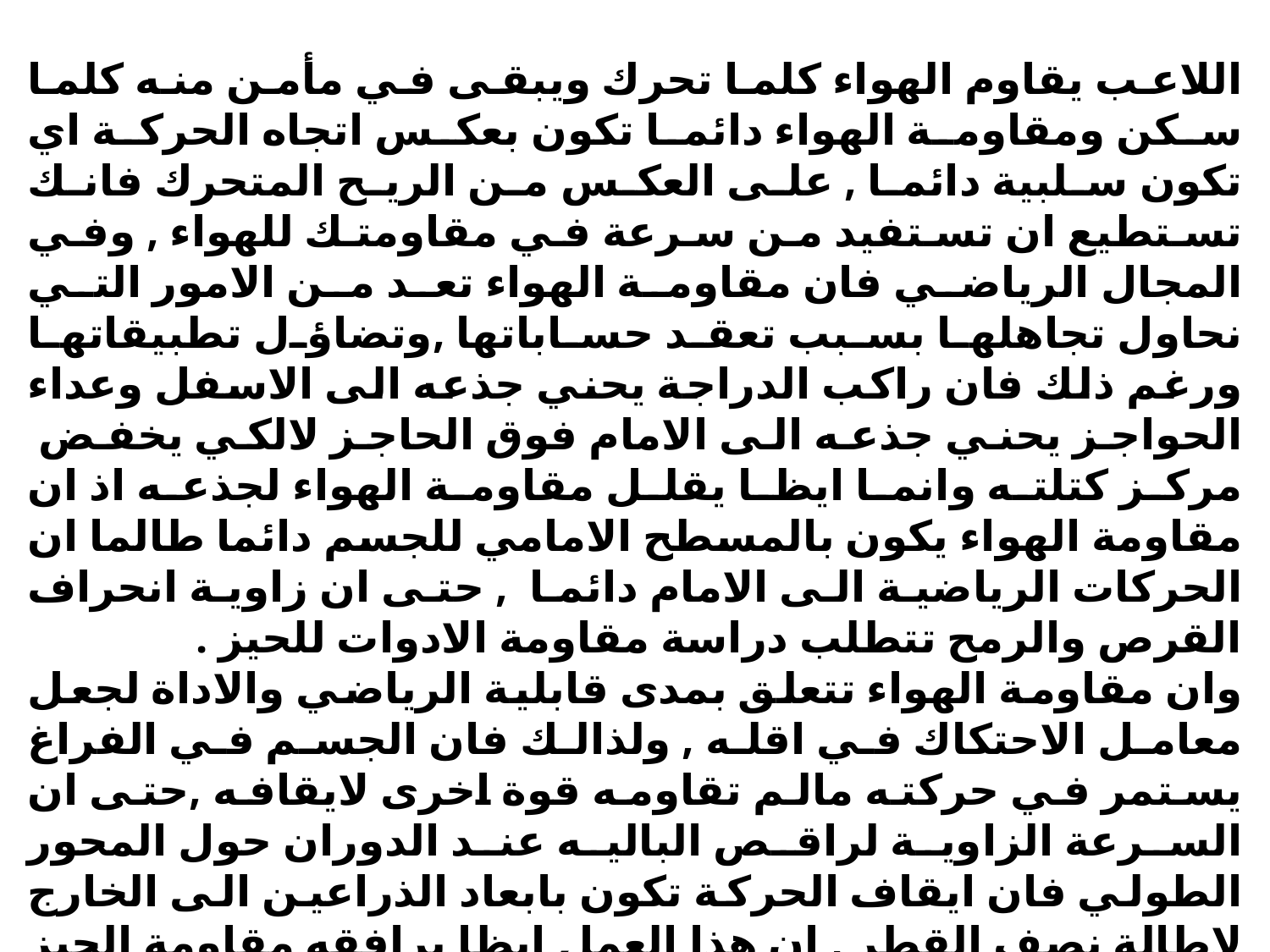

اللاعب يقاوم الهواء كلما تحرك ويبقى في مأمن منه كلما سكن ومقاومة الهواء دائما تكون بعكس اتجاه الحركة اي تكون سلبية دائما , على العكس من الريح المتحرك فانك تستطيع ان تستفيد من سرعة في مقاومتك للهواء , وفي المجال الرياضي فان مقاومة الهواء تعد من الامور التي نحاول تجاهلها بسبب تعقد حساباتها ,وتضاؤل تطبيقاتها ورغم ذلك فان راكب الدراجة يحني جذعه الى الاسفل وعداء الحواجز يحني جذعه الى الامام فوق الحاجز لالكي يخفض  مركز كتلته وانما ايظا يقلل مقاومة الهواء لجذعه اذ ان مقاومة الهواء يكون بالمسطح الامامي للجسم دائما طالما ان الحركات الرياضية الى الامام دائما  , حتى ان زاوية انحراف القرص والرمح تتطلب دراسة مقاومة الادوات للحيز .
وان مقاومة الهواء تتعلق بمدى قابلية الرياضي والاداة لجعل معامل الاحتكاك في اقله , ولذالك فان الجسم في الفراغ يستمر في حركته مالم تقاومه قوة اخرى لايقافه ,حتى ان السرعة الزاوية لراقص الباليه عند الدوران حول المحور الطولي فان ايقاف الحركة تكون بابعاد الذراعين الى الخارج لاطالة نصف القطر , ان هذا العمل ايظا يرافقه مقاومة الحيز بالاجزاء الجديد اي تعرض مسطح اكبر الى مقاومة الحيز , ان سرعة اريح تعمل ايجابيا اوسلبيا في المناطق الاربعة في عدو 400 متر حرة ففي المنطقة الاولى والتي عبارة عن منحني بنصف القطر (35متر ) فان القوة الطاردة تعمل في ابعاد العداء عن مجاله ( مساره ) وبذالك فان سرعة الريح تعمل مع القوة الطاردة , وفقا لنظام المتجهات , ويكون تاثير العوامل بمقادير مختلفة في المسطحين الامامي والجانبي للجسم , ويتضح تاثير